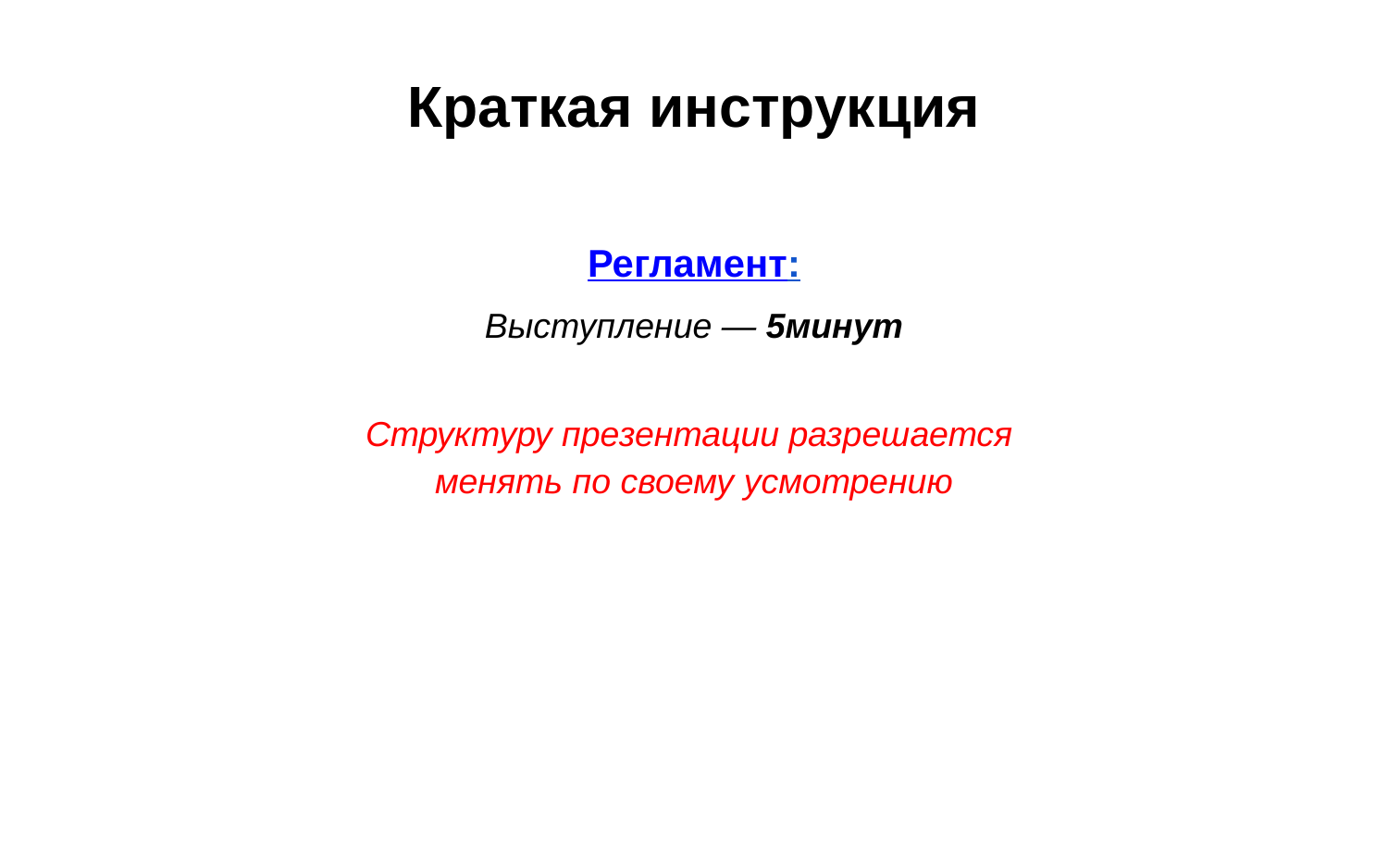

# Краткая инструкция
Регламент:
Выступление — 5минут
Структуру презентации разрешается
менять по своему усмотрению